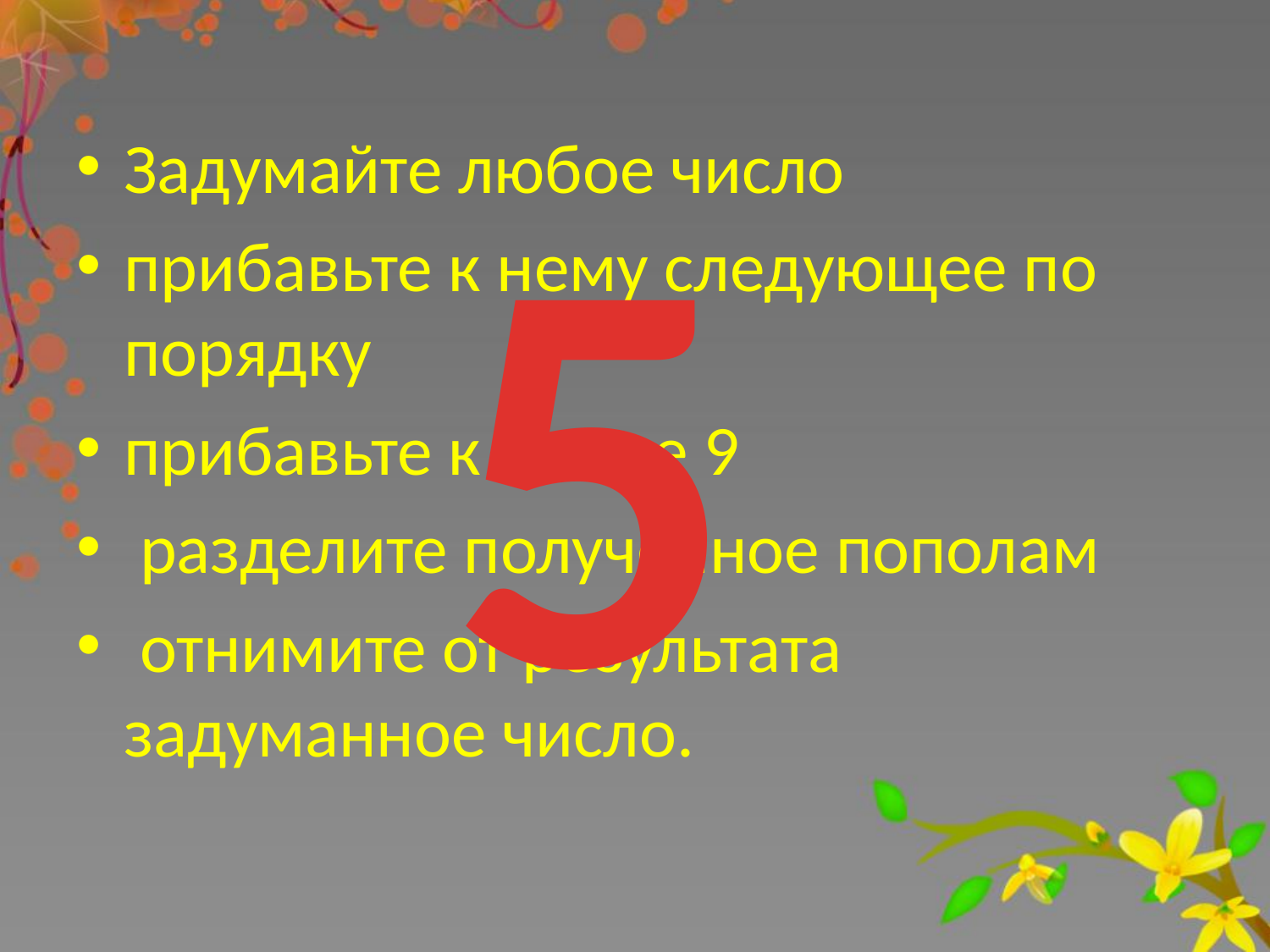

5
Задумайте любое число
прибавьте к нему следующее по порядку
прибавьте к сумме 9
 разделите полученное пополам
 отнимите от результата задуманное число.